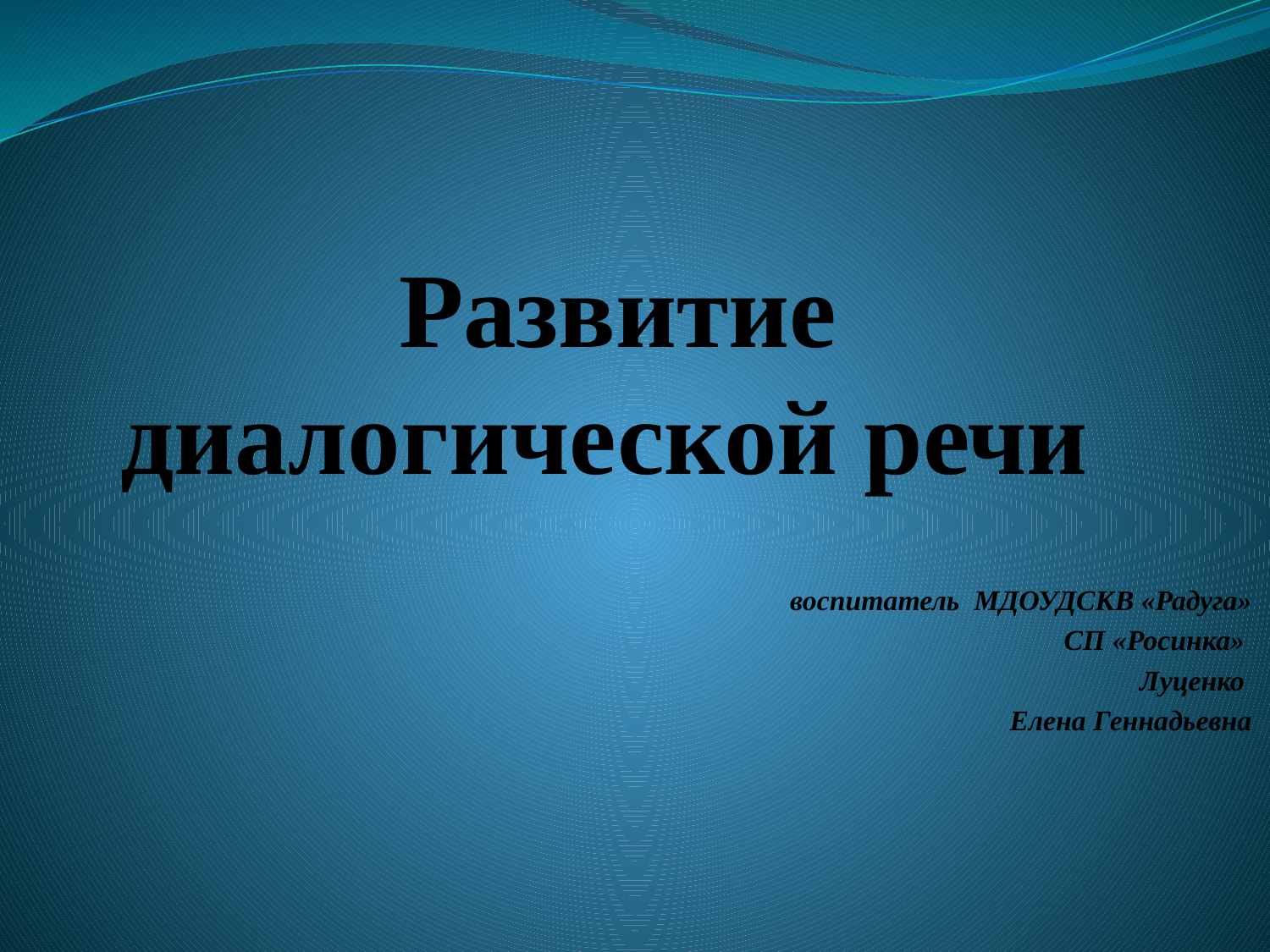

# Развитие диалогической речи

воспитатель  МДОУДСКВ «Радуга»
СП «Росинка»
Луценко
Елена Геннадьевна